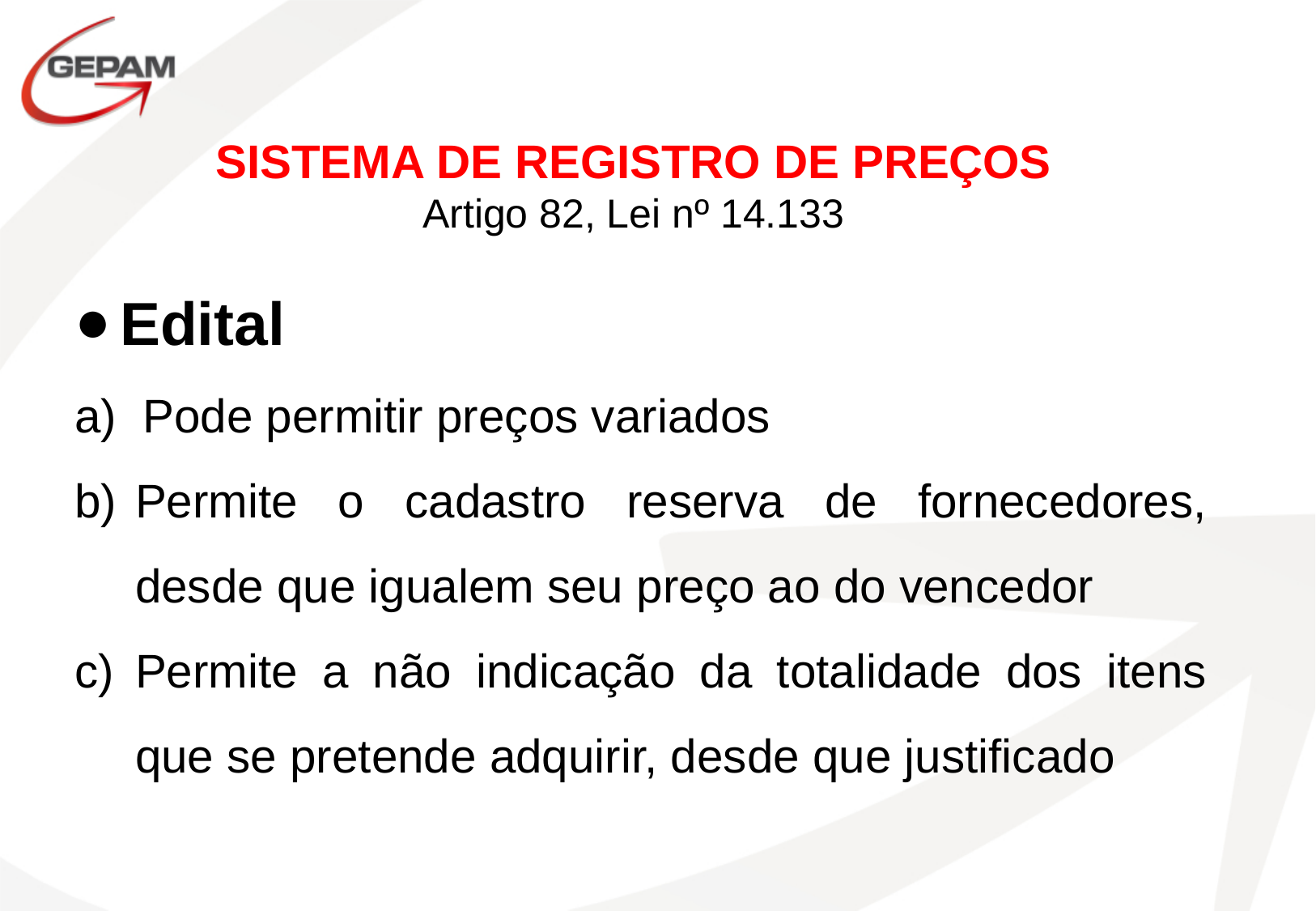

SISTEMA DE REGISTRO DE PREÇOS
Artigo 82, Lei nº 14.133

Edital
Pode permitir preços variados
Permite o cadastro reserva de fornecedores, desde que igualem seu preço ao do vencedor
Permite a não indicação da totalidade dos itens que se pretende adquirir, desde que justificado